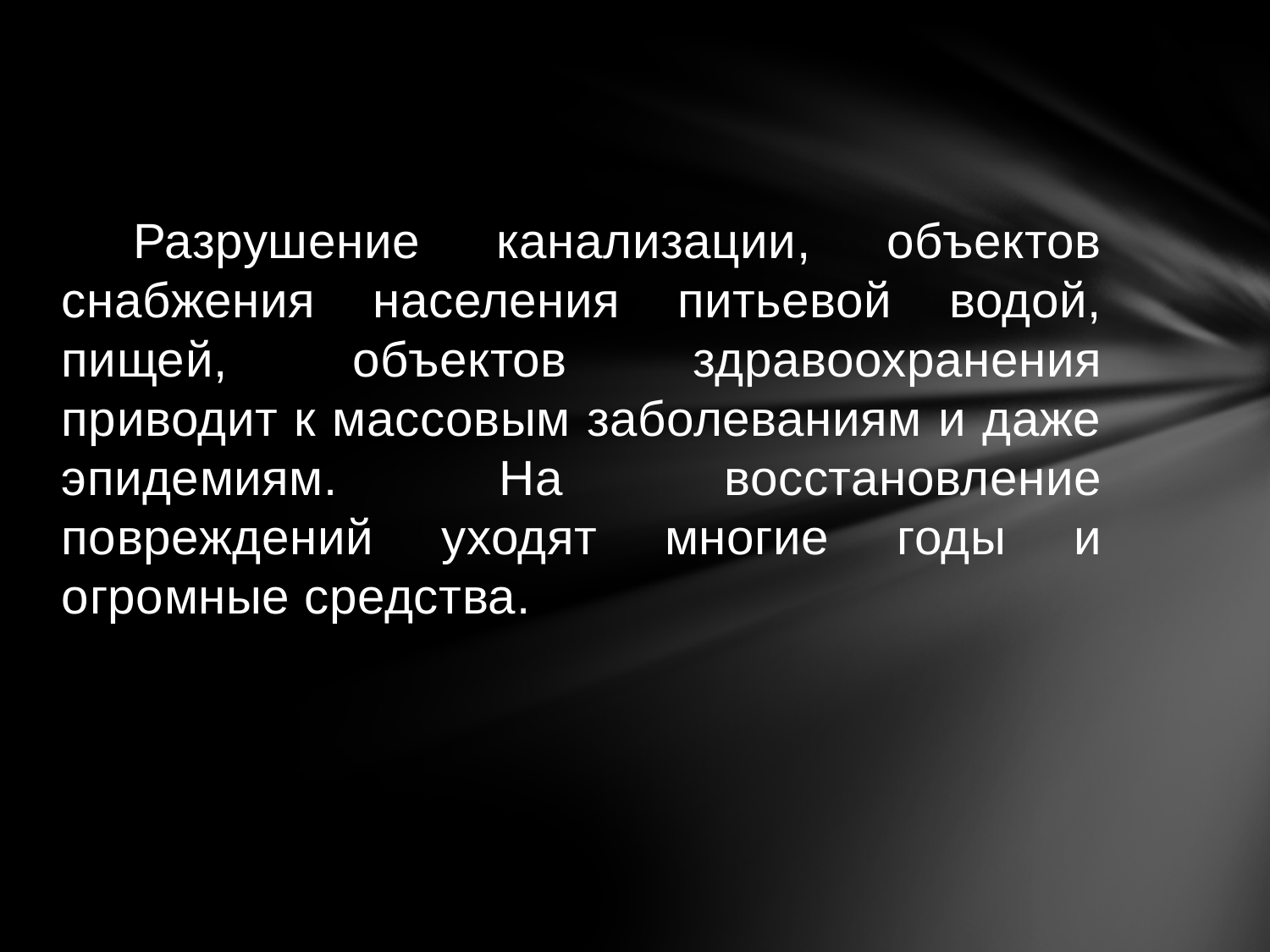

#
 Разрушение канализации, объектов снабжения населения питьевой водой, пищей, объектов здравоохранения приводит к массовым заболеваниям и даже эпидемиям. На восстановление повреждений уходят многие годы и огромные средства.